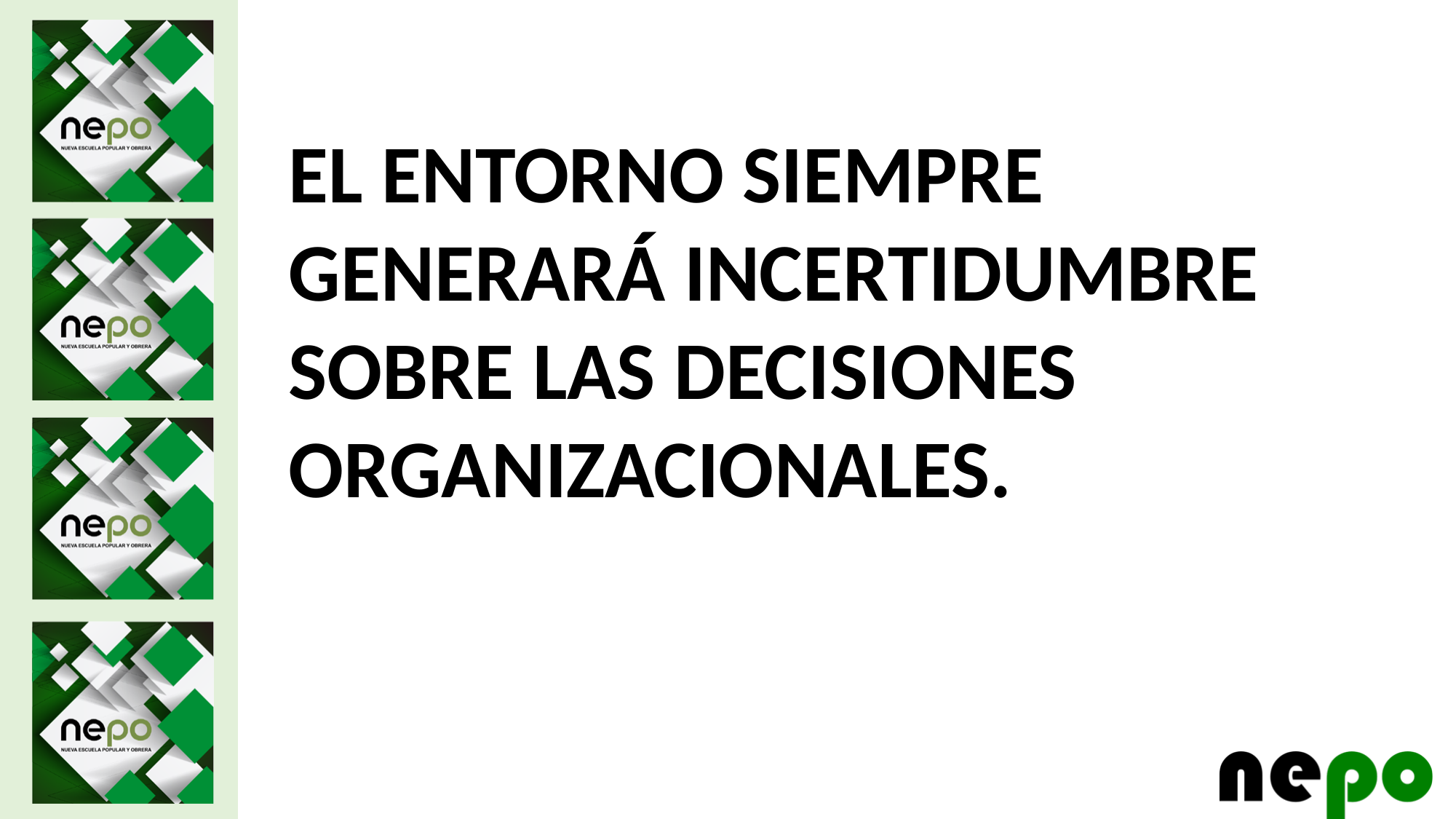

EL ENTORNO SIEMPRE GENERARÁ INCERTIDUMBRE SOBRE LAS DECISIONES ORGANIZACIONALES.